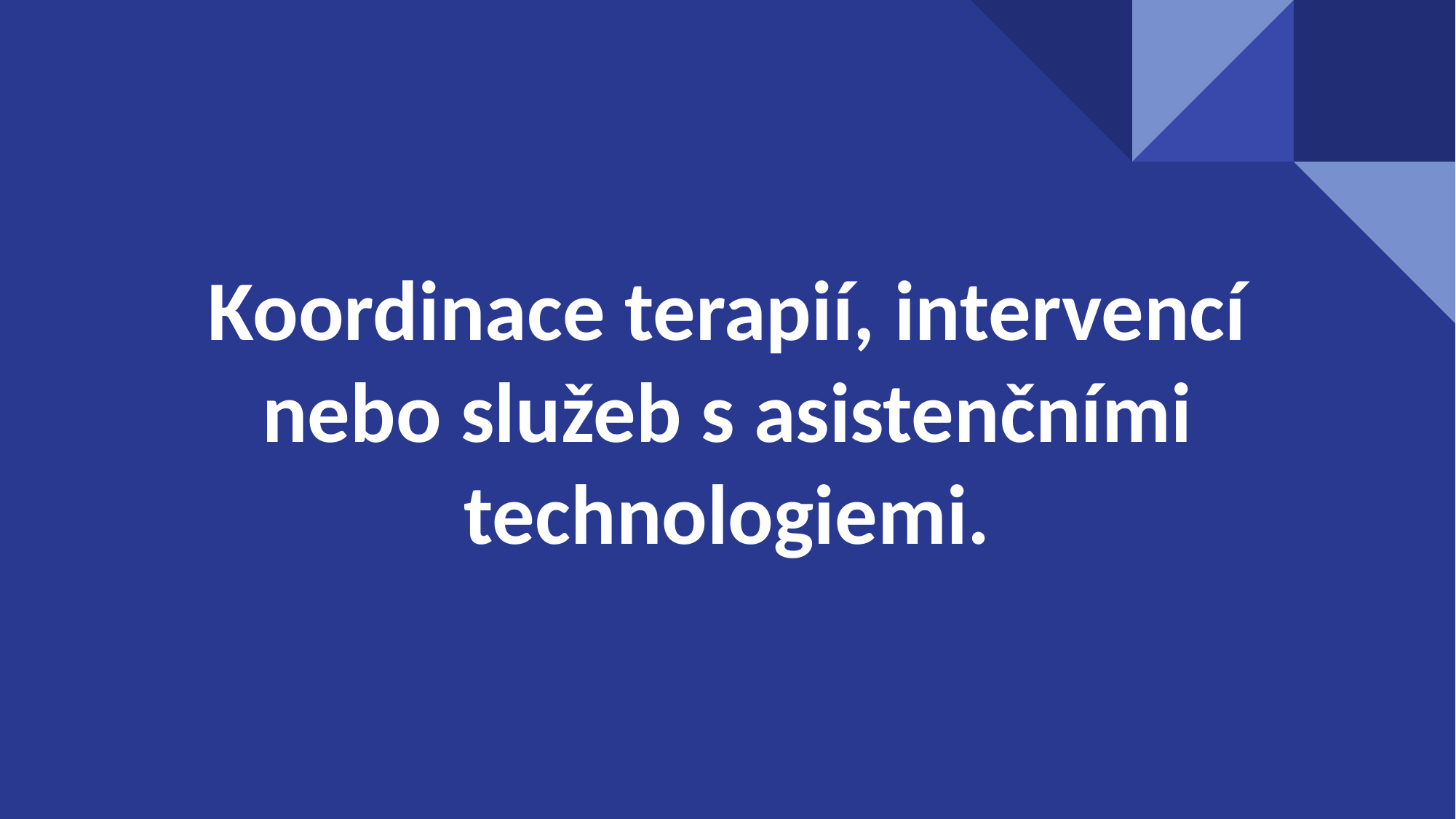

# Koordinace terapií, intervencí nebo služeb s asistenčními technologiemi.